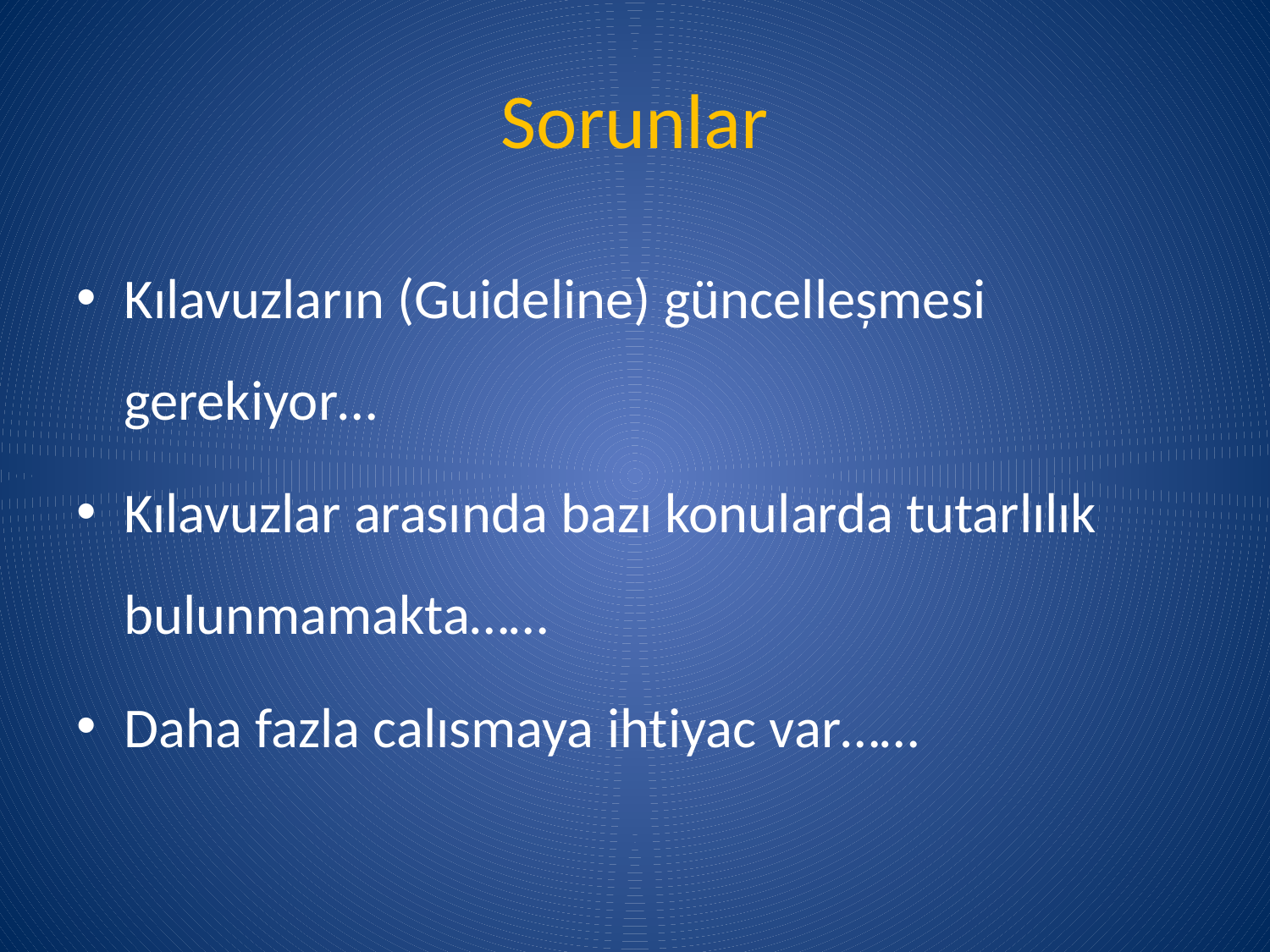

# Sorunlar
Kılavuzların (Guideline) güncelleșmesi gerekiyor…
Kılavuzlar arasında bazı konularda tutarlılık bulunmamakta……
Daha fazla calısmaya ihtiyac var……